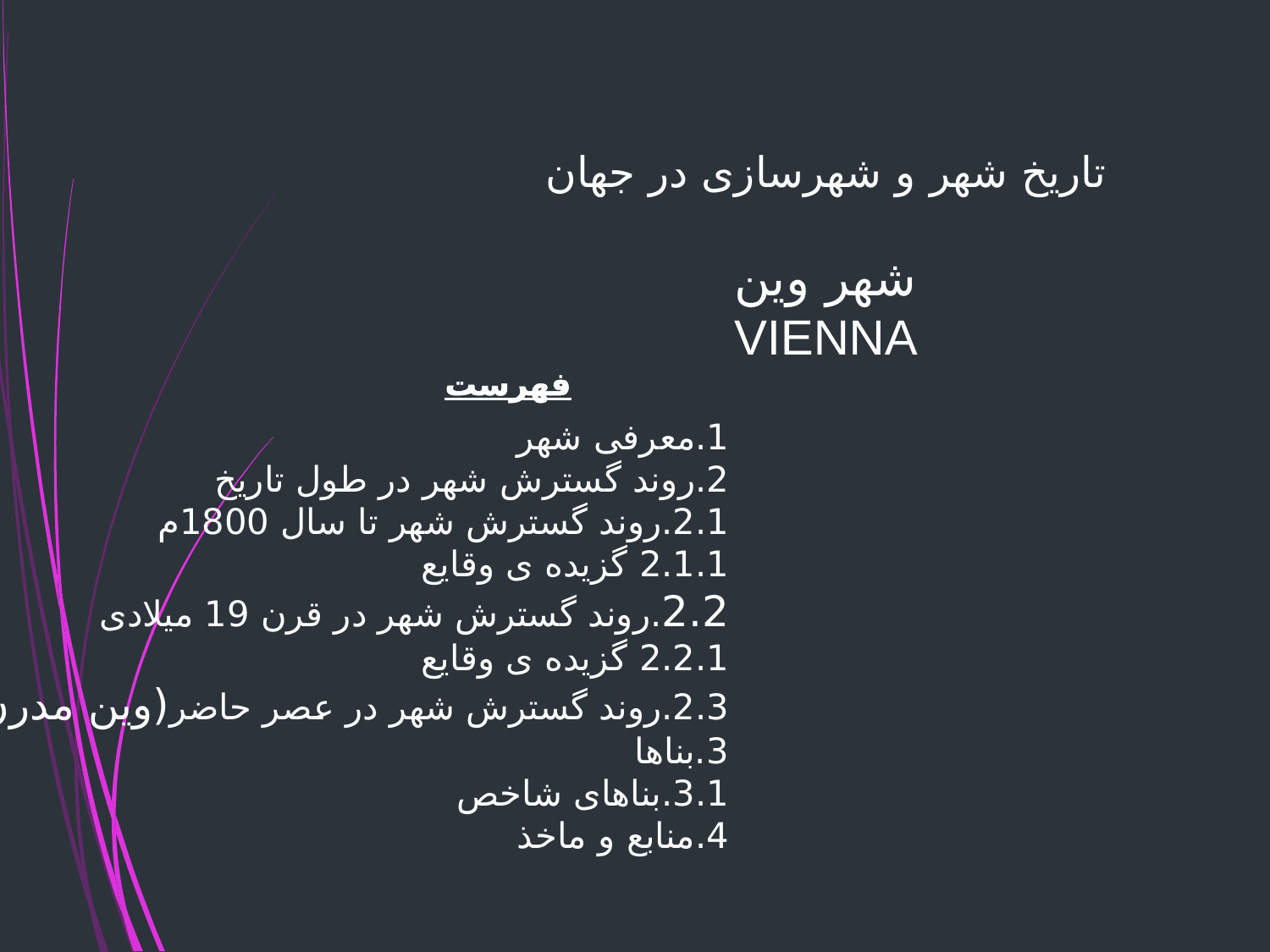

تاریخ شهر و شهرسازی در جهان

شهر وین
VIENNA

فهرست
1.معرفی شهر
2.روند گسترش شهر در طول تاریخ
2.1.روند گسترش شهر تا سال 1800م
2.1.1 گزیده ی وقایع
2.2.روند گسترش شهر در قرن 19 میلادی
2.2.1 گزیده ی وقایع
2.3.روند گسترش شهر در عصر حاضر(وین مدرن)
3.بناها
3.1.بناهای شاخص
4.منابع و ماخذ